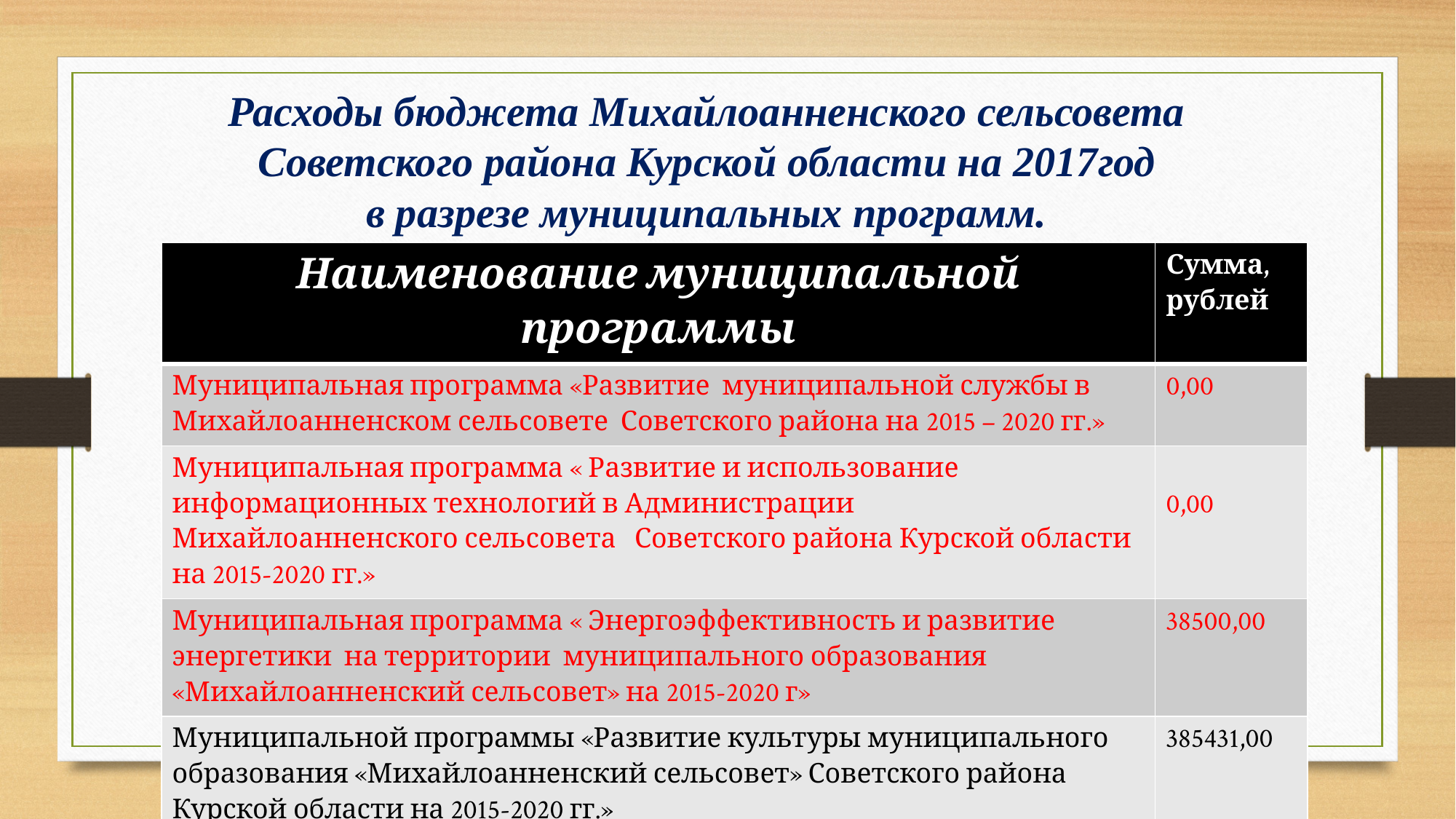

# Расходы бюджета Михайлоанненского сельсовета Советского района Курской области на 2017год в разрезе муниципальных программ.
| Наименование муниципальной программы | Сумма, рублей |
| --- | --- |
| Муниципальная программа «Развитие муниципальной службы в Михайлоанненском сельсовете Советского района на 2015 – 2020 гг.» | 0,00 |
| Муниципальная программа « Развитие и использование информационных технологий в Администрации Михайлоанненского сельсовета Советского района Курской области на 2015-2020 гг.» | 0,00 |
| Муниципальная программа « Энергоэффективность и развитие энергетики на территории муниципального образования «Михайлоанненский сельсовет» на 2015-2020 г» | 38500,00 |
| Муниципальной программы «Развитие культуры муниципального образования «Михайлоанненский сельсовет» Советского района Курской области на 2015-2020 гг.» | 385431,00 |